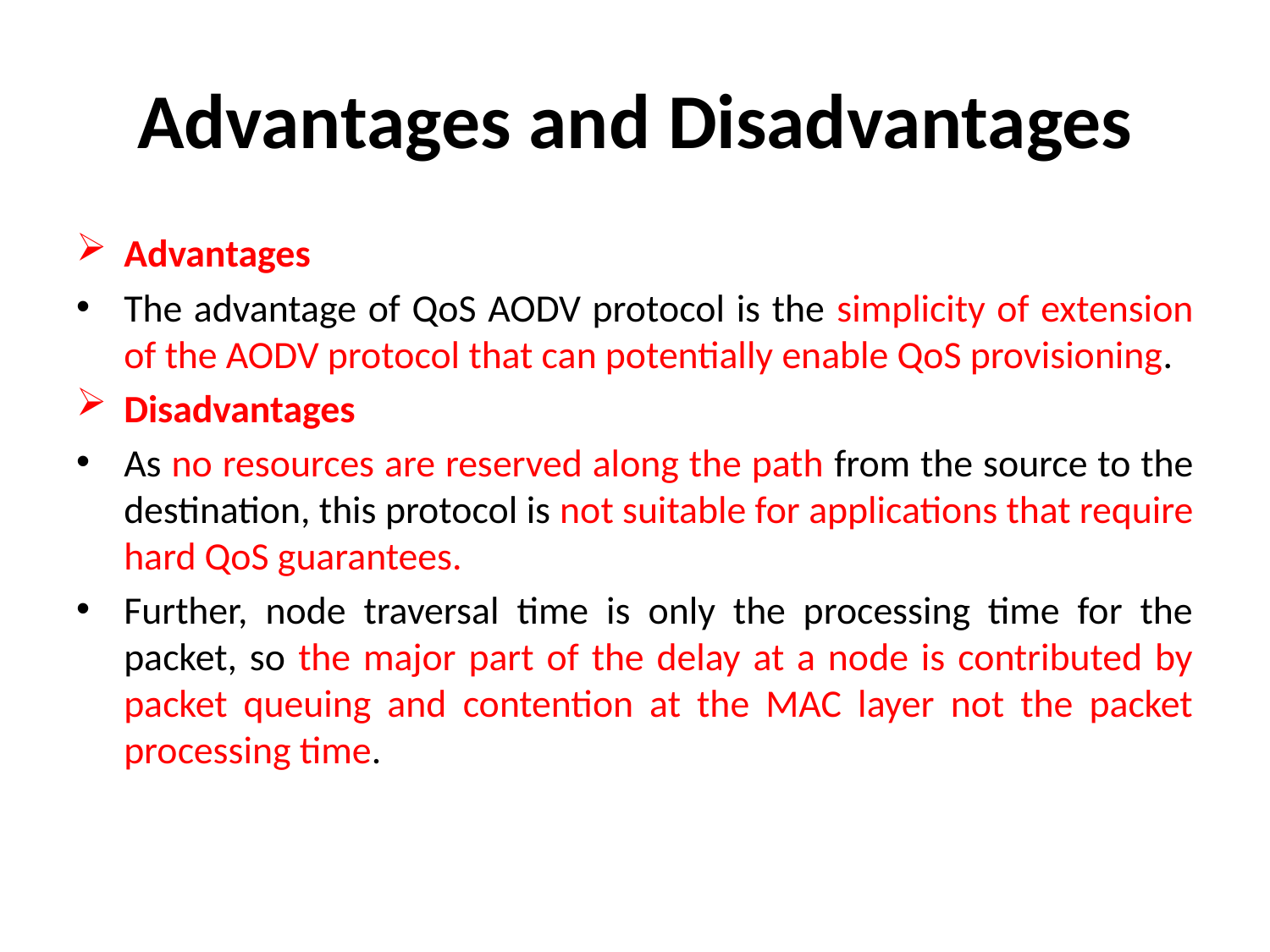

# Advantages and Disadvantages
Advantages
The advantage of QoS AODV protocol is the simplicity of extension of the AODV protocol that can potentially enable QoS provisioning.
Disadvantages
As no resources are reserved along the path from the source to the destination, this protocol is not suitable for applications that require hard QoS guarantees.
Further, node traversal time is only the processing time for the packet, so the major part of the delay at a node is contributed by packet queuing and contention at the MAC layer not the packet processing time.